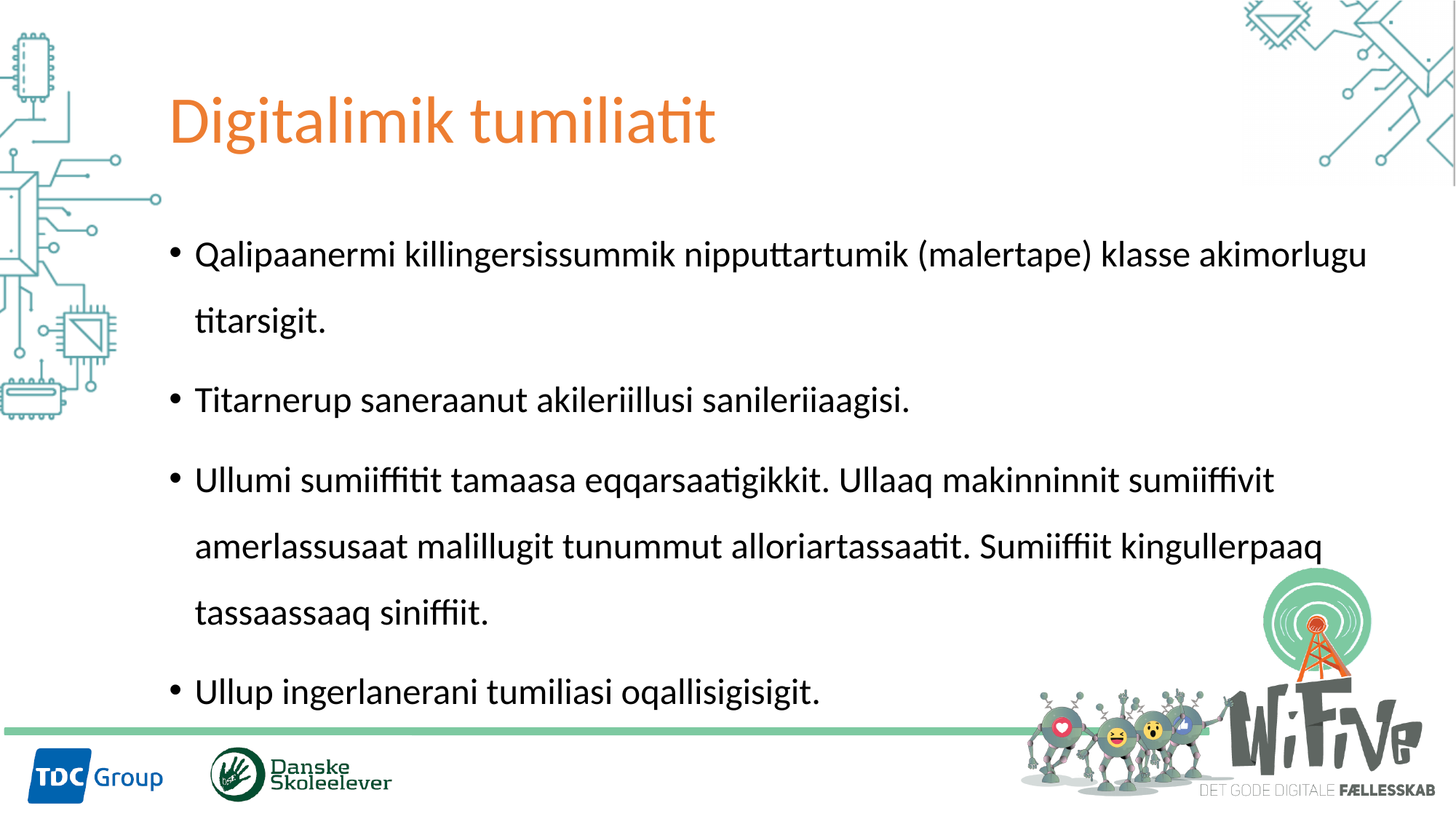

# Digitalimik tumiliatit
Qalipaanermi killingersissummik nipputtartumik (malertape) klasse akimorlugu titarsigit.
Titarnerup saneraanut akileriillusi sanileriiaagisi.
Ullumi sumiiffitit tamaasa eqqarsaatigikkit. Ullaaq makinninnit sumiiffivit amerlassusaat malillugit tunummut alloriartassaatit. Sumiiffiit kingullerpaaq tassaassaaq siniffiit.
Ullup ingerlanerani tumiliasi oqallisigisigit.